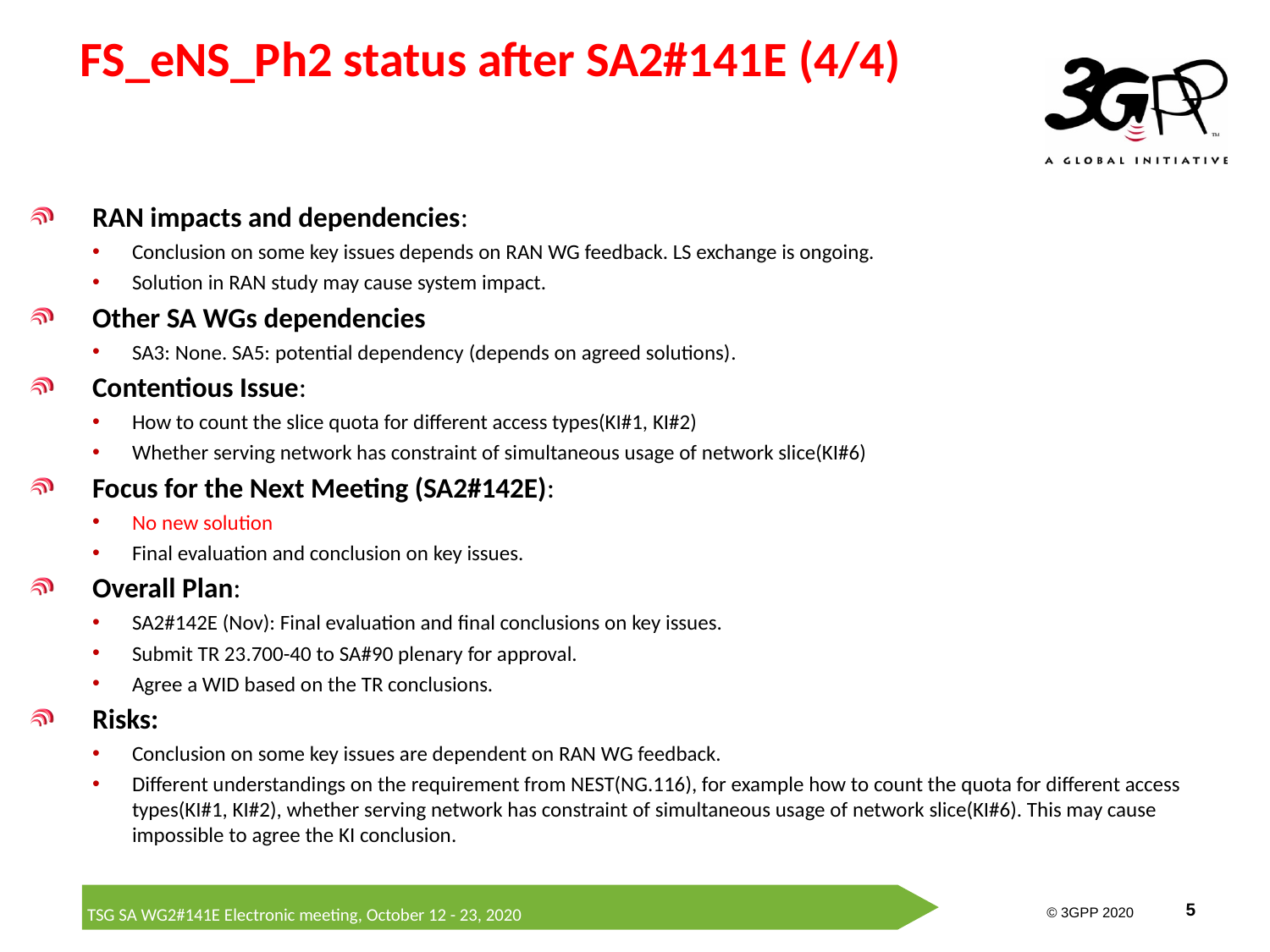

# FS_eNS_Ph2 status after SA2#141E (4/4)
RAN impacts and dependencies:
Conclusion on some key issues depends on RAN WG feedback. LS exchange is ongoing.
Solution in RAN study may cause system impact.
Other SA WGs dependencies
SA3: None. SA5: potential dependency (depends on agreed solutions).
Contentious Issue:
How to count the slice quota for different access types(KI#1, KI#2)
Whether serving network has constraint of simultaneous usage of network slice(KI#6)
Focus for the Next Meeting (SA2#142E):
No new solution
Final evaluation and conclusion on key issues.
Overall Plan:
SA2#142E (Nov): Final evaluation and final conclusions on key issues.
Submit TR 23.700-40 to SA#90 plenary for approval.
Agree a WID based on the TR conclusions.
Risks:
Conclusion on some key issues are dependent on RAN WG feedback.
Different understandings on the requirement from NEST(NG.116), for example how to count the quota for different access types(KI#1, KI#2), whether serving network has constraint of simultaneous usage of network slice(KI#6). This may cause impossible to agree the KI conclusion.